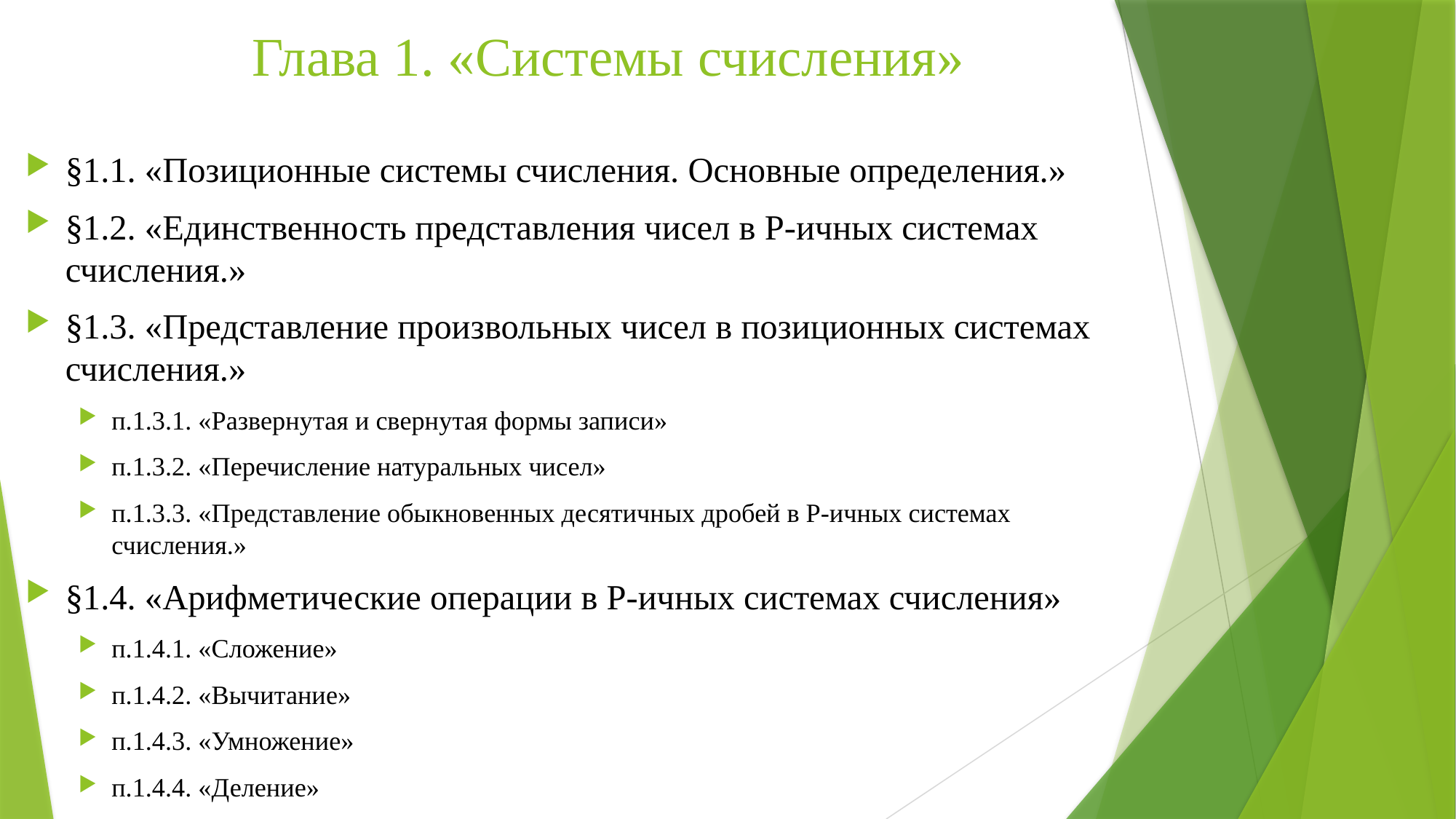

# Глава 1. «Системы счисления»
§1.1. «Позиционные системы счисления. Основные определения.»
§1.2. «Единственность представления чисел в Р-ичных системах счисления.»
§1.3. «Представление произвольных чисел в позиционных системах счисления.»
п.1.3.1. «Развернутая и свернутая формы записи»
п.1.3.2. «Перечисление натуральных чисел»
п.1.3.3. «Представление обыкновенных десятичных дробей в Р-ичных системах счисления.»
§1.4. «Арифметические операции в Р-ичных системах счисления»
п.1.4.1. «Сложение»
п.1.4.2. «Вычитание»
п.1.4.3. «Умножение»
п.1.4.4. «Деление»